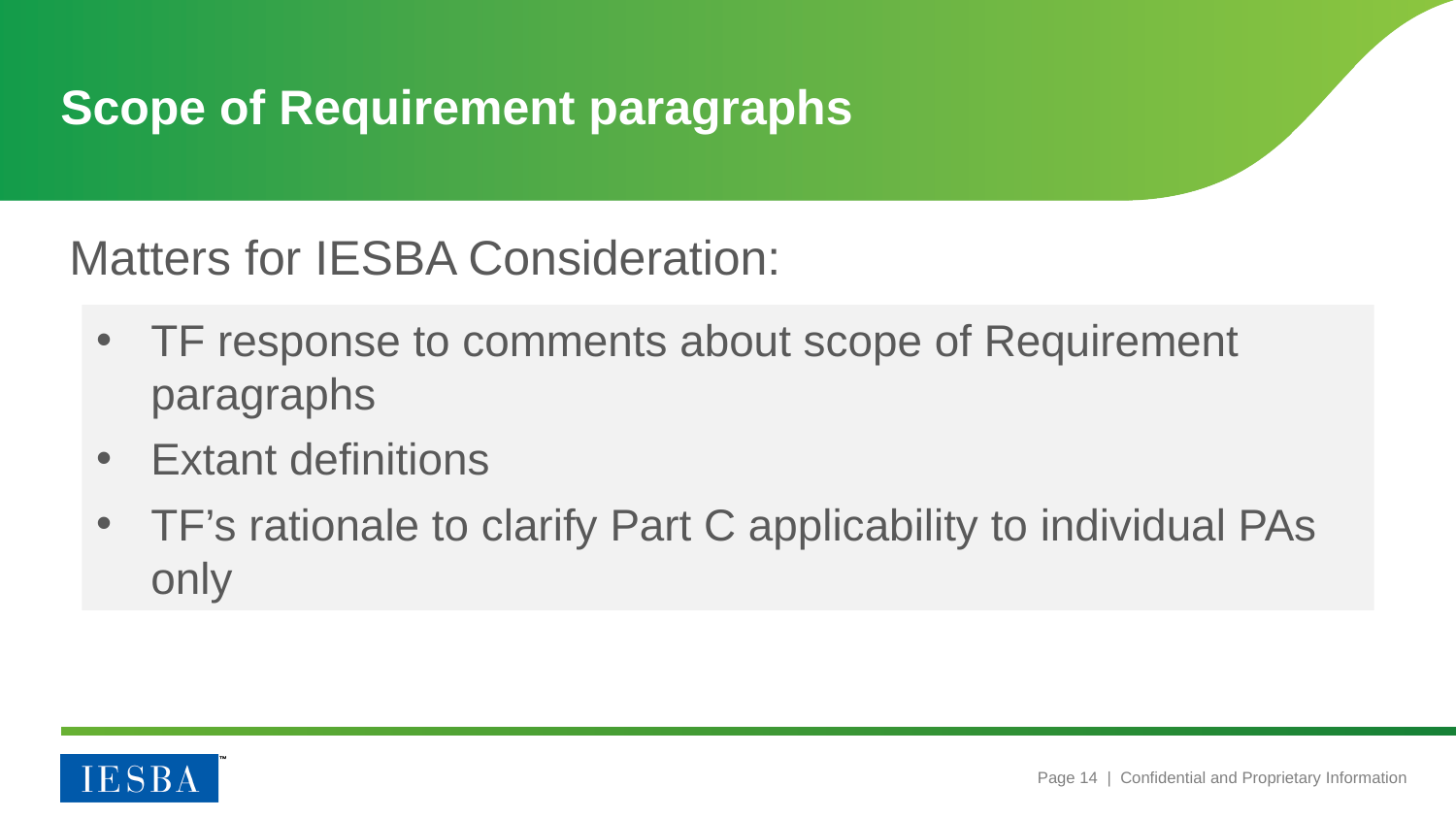

# Scope of Requirement paragraphs
Matters for IESBA Consideration:

TF response to comments about scope of Requirement paragraphs
Extant definitions
TF’s rationale to clarify Part C applicability to individual PAs only